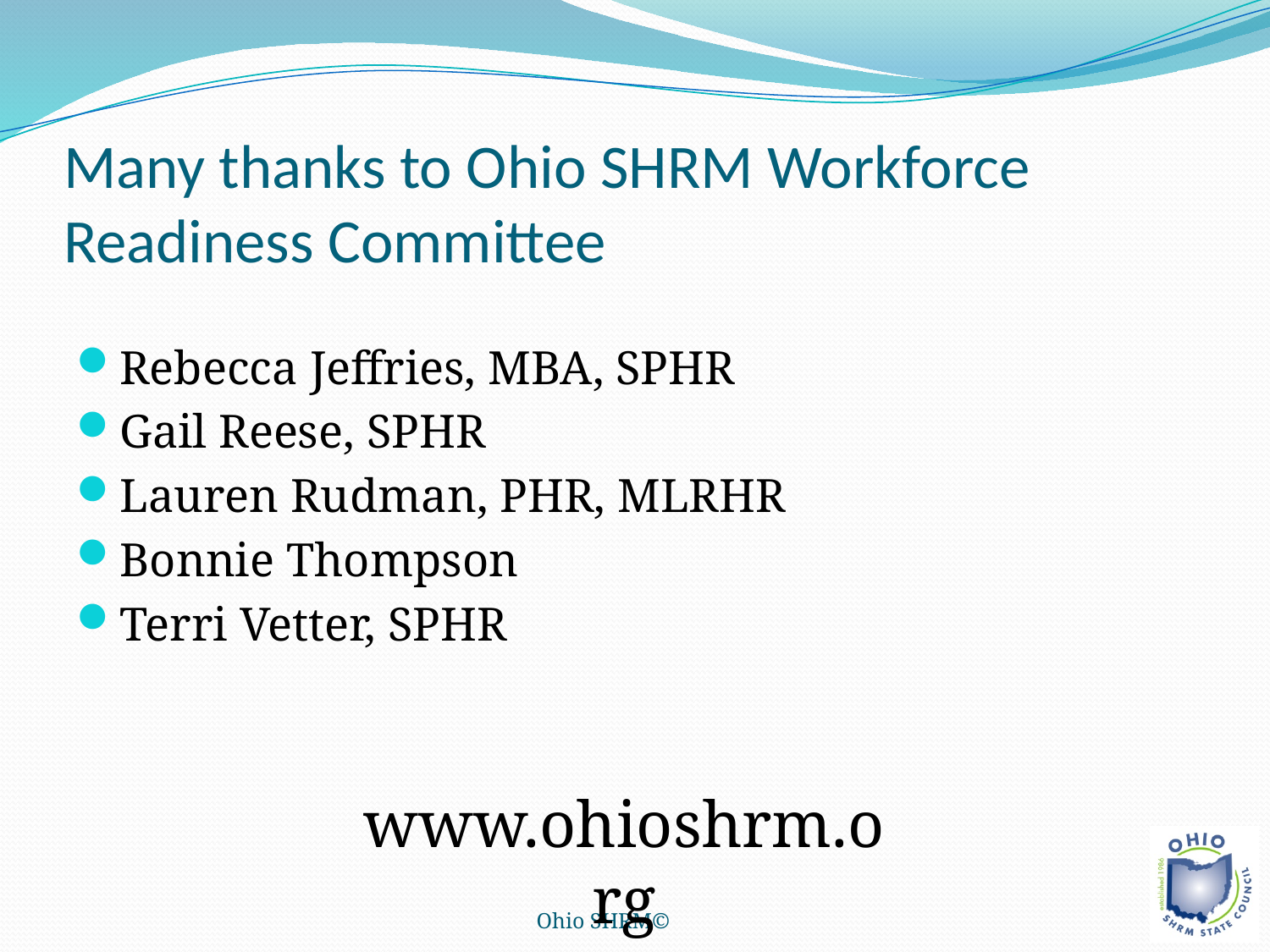

# Many thanks to Ohio SHRM Workforce Readiness Committee
Rebecca Jeffries, MBA, SPHR
Gail Reese, SPHR
Lauren Rudman, PHR, MLRHR
Bonnie Thompson
Terri Vetter, SPHR
www.ohioshrm.org
Ohio SHRM©